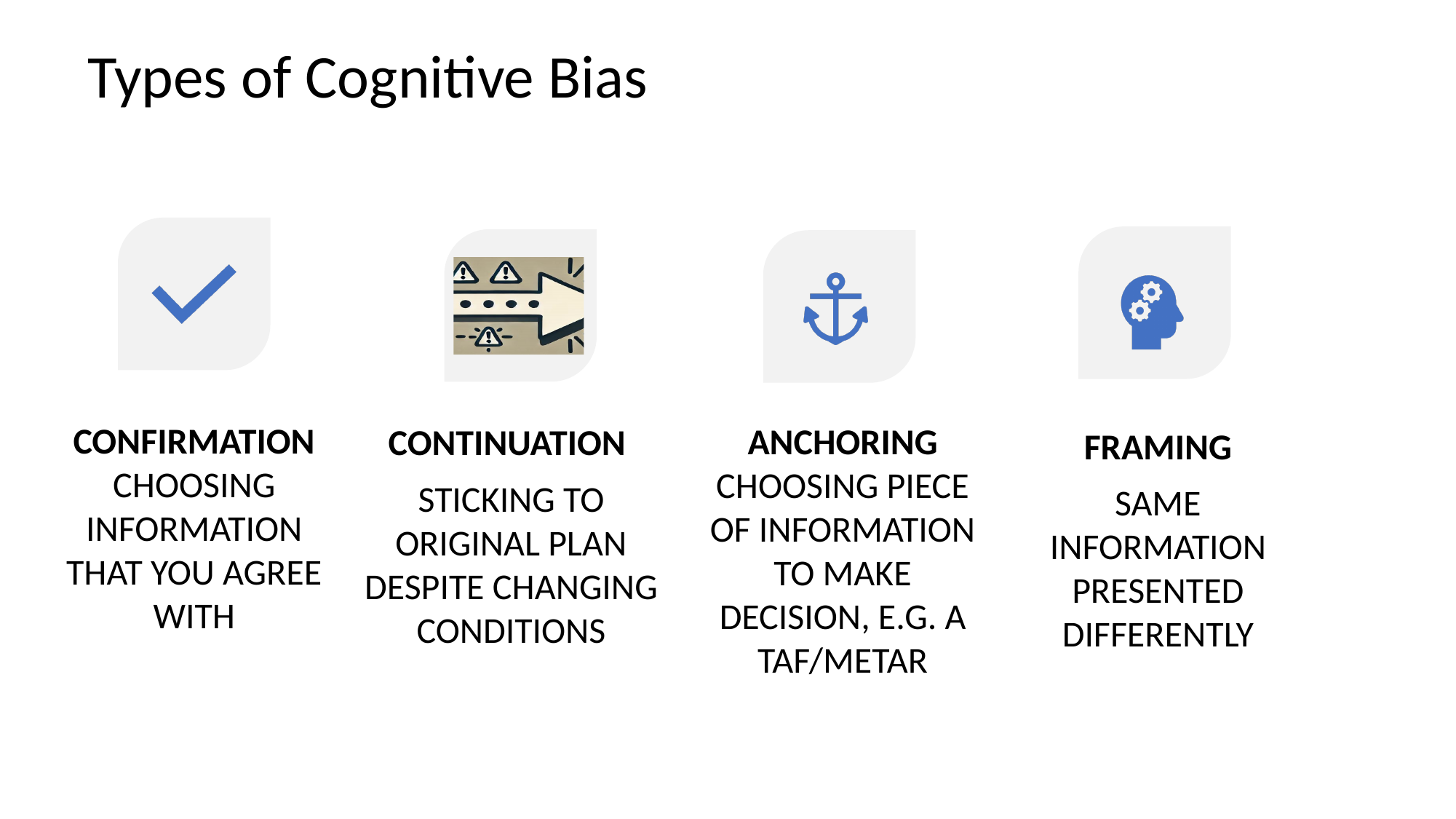

Types of Cognitive Bias
# Bias affects self-assessment & decision making
Confirmation choosing information that you agree with
Anchoring choosing piece of information to make decision, e.g. a TAF/METAR
Framing
same information presented differently
CONTINUATION
Sticking to original plan despite changing conditions